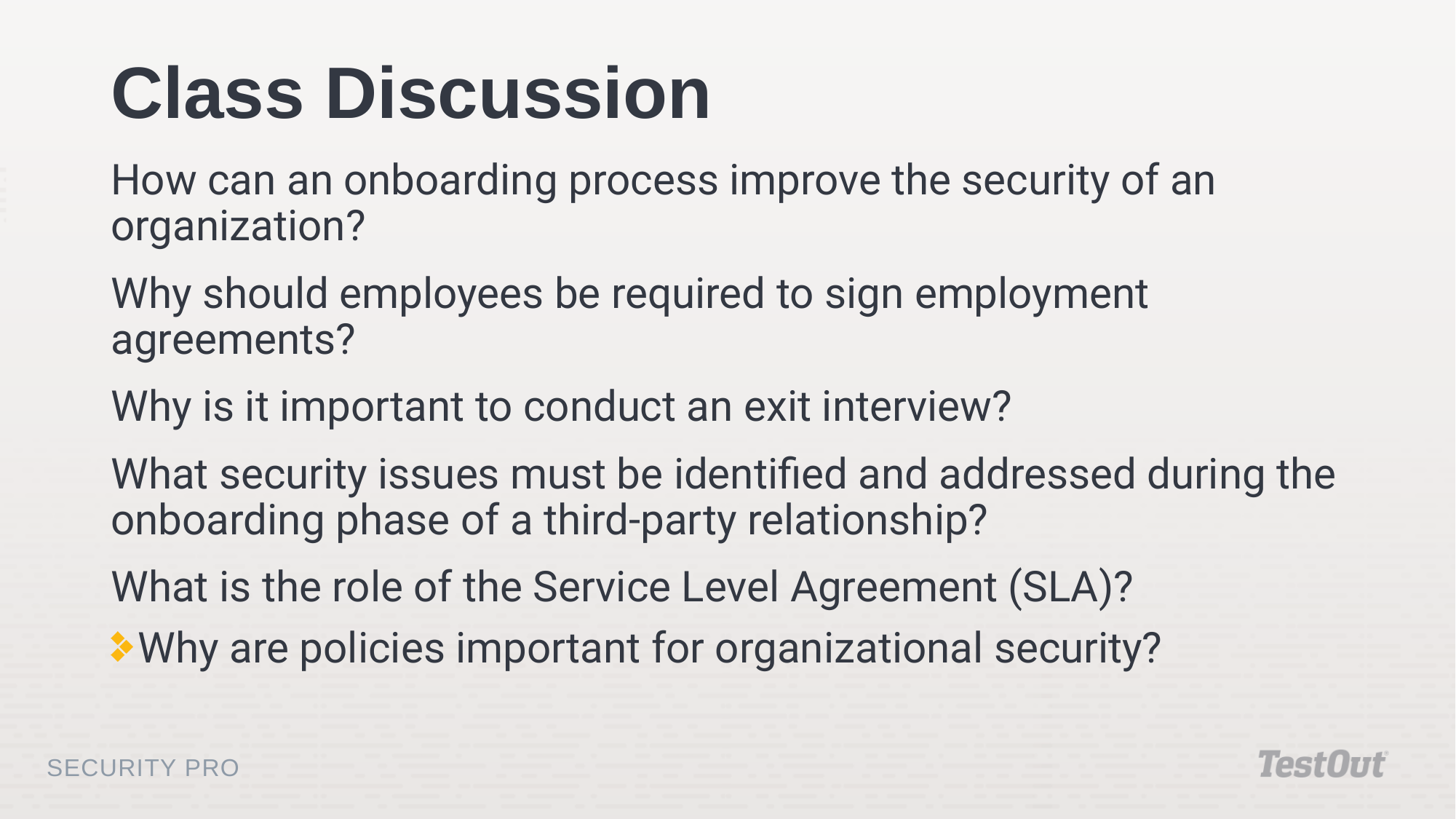

# Class Discussion
How can an onboarding process improve the security of an organization?
Why should employees be required to sign employment agreements?
Why is it important to conduct an exit interview?
What security issues must be identified and addressed during the onboarding phase of a third-party relationship?
What is the role of the Service Level Agreement (SLA)?
Why are policies important for organizational security?
Security Pro